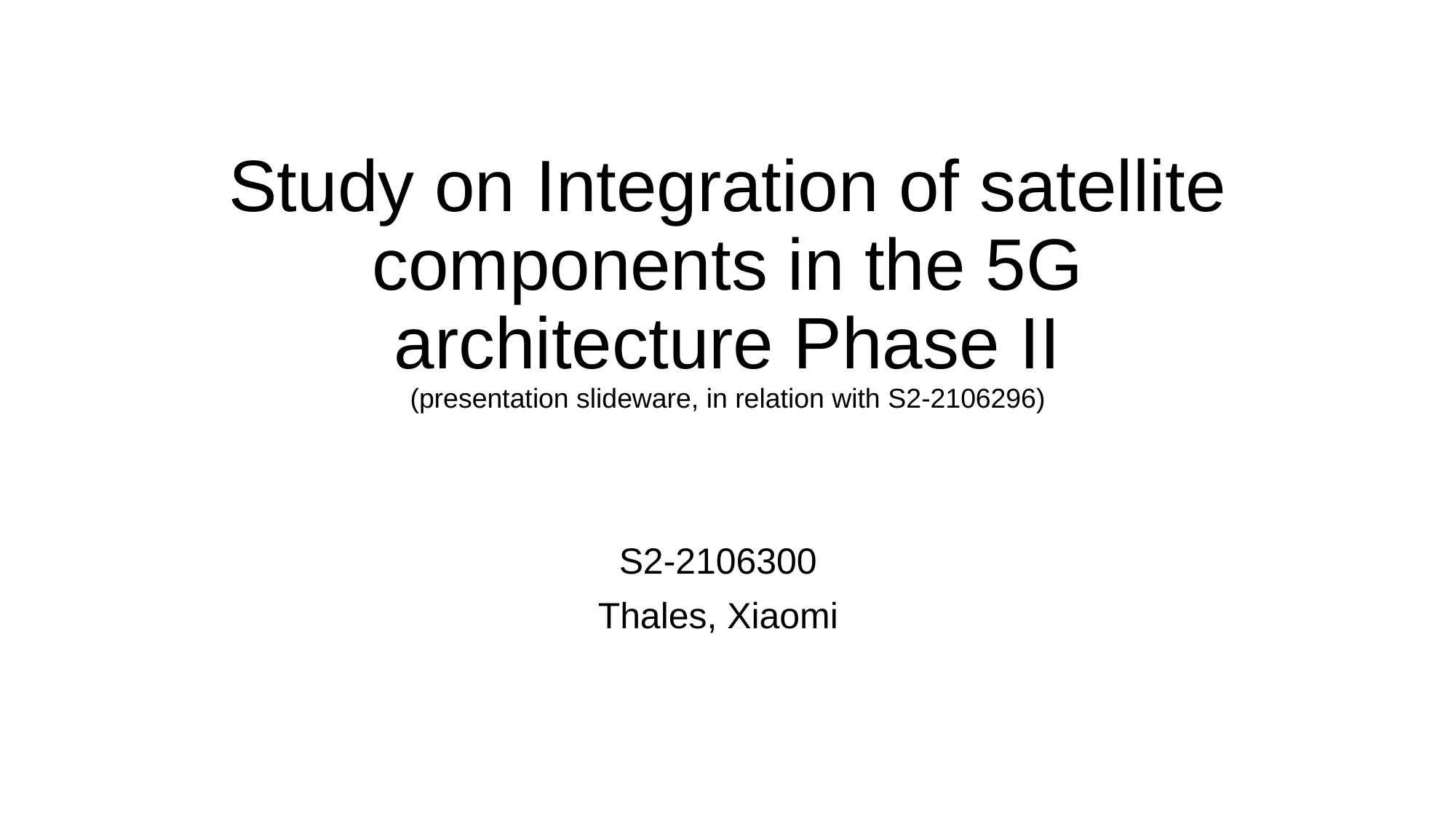

# Study on Integration of satellite components in the 5G architecture Phase II (presentation slideware, in relation with S2-2106296)
S2-2106300
Thales, Xiaomi